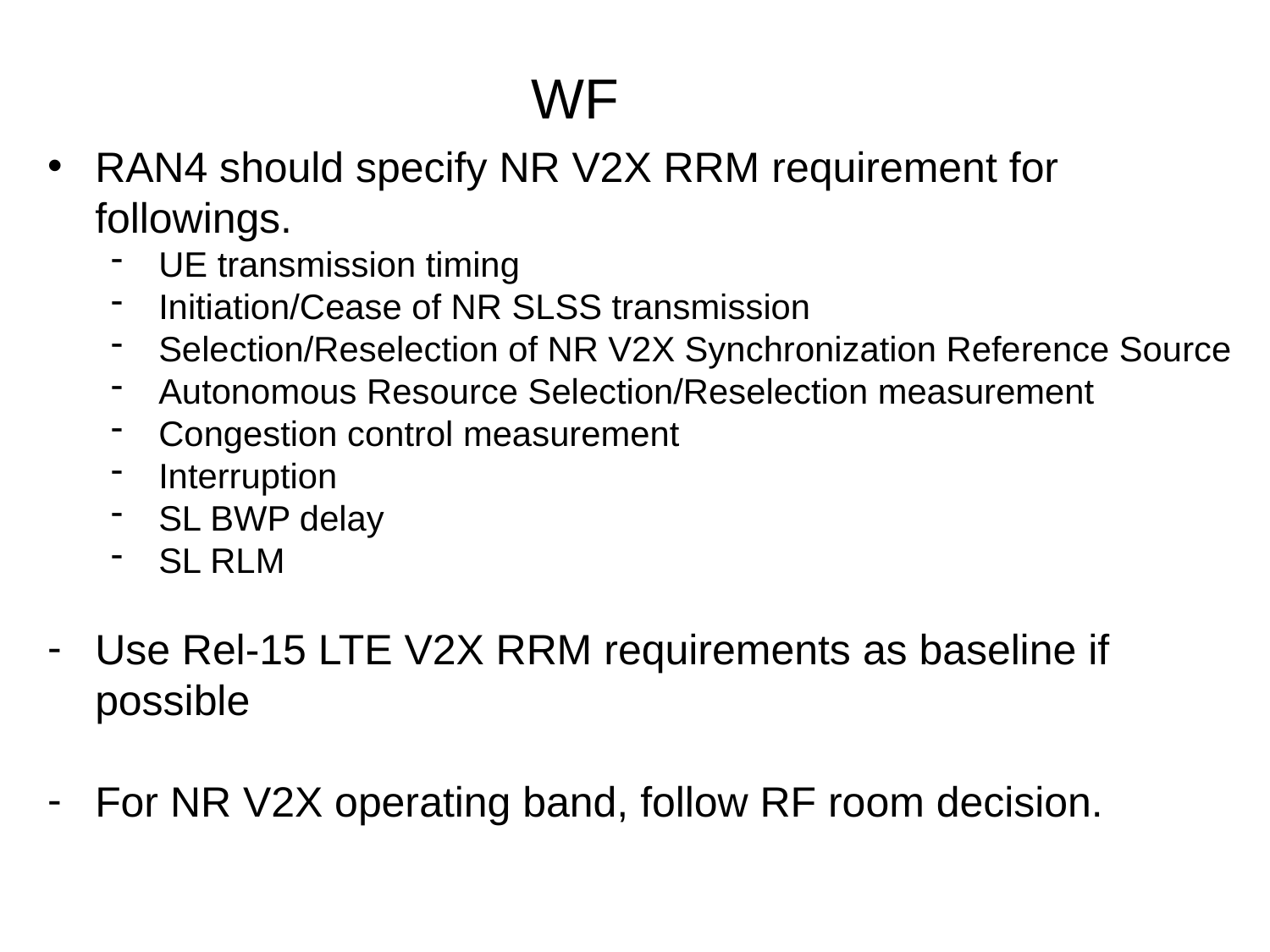

WF

RAN4 should specify NR V2X RRM requirement for followings.
UE transmission timing
Initiation/Cease of NR SLSS transmission
Selection/Reselection of NR V2X Synchronization Reference Source
Autonomous Resource Selection/Reselection measurement
Congestion control measurement
Interruption
SL BWP delay
SL RLM

Use Rel-15 LTE V2X RRM requirements as baseline if possible

For NR V2X operating band, follow RF room decision.